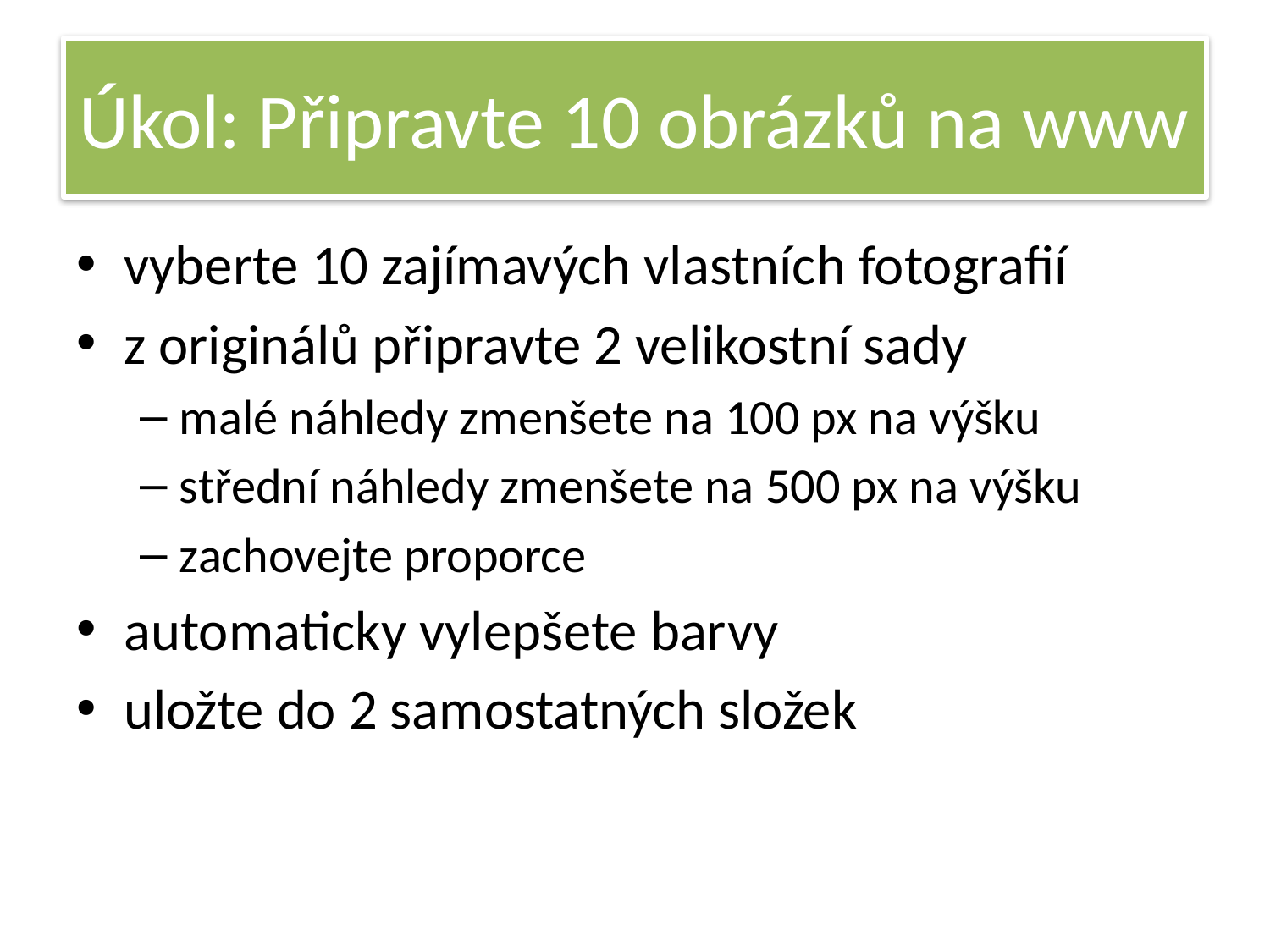

# Úkol: Připravte 10 obrázků na www
vyberte 10 zajímavých vlastních fotografií
z originálů připravte 2 velikostní sady
malé náhledy zmenšete na 100 px na výšku
střední náhledy zmenšete na 500 px na výšku
zachovejte proporce
automaticky vylepšete barvy
uložte do 2 samostatných složek